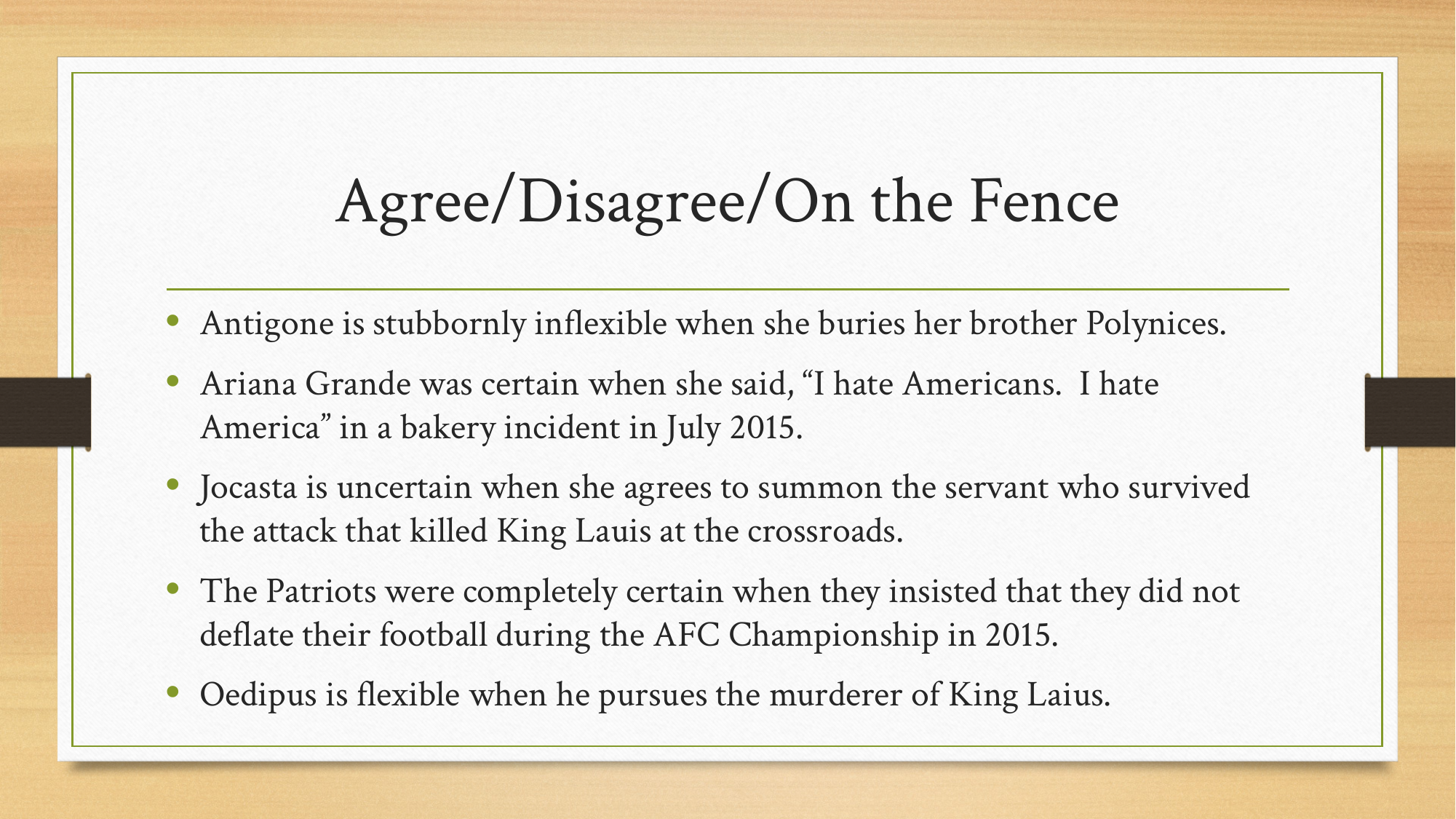

# Agree/Disagree/On the Fence
Antigone is stubbornly inflexible when she buries her brother Polynices.
Ariana Grande was certain when she said, “I hate Americans.  I hate America” in a bakery incident in July 2015.
Jocasta is uncertain when she agrees to summon the servant who survived the attack that killed King Lauis at the crossroads.
The Patriots were completely certain when they insisted that they did not deflate their football during the AFC Championship in 2015.
Oedipus is flexible when he pursues the murderer of King Laius.